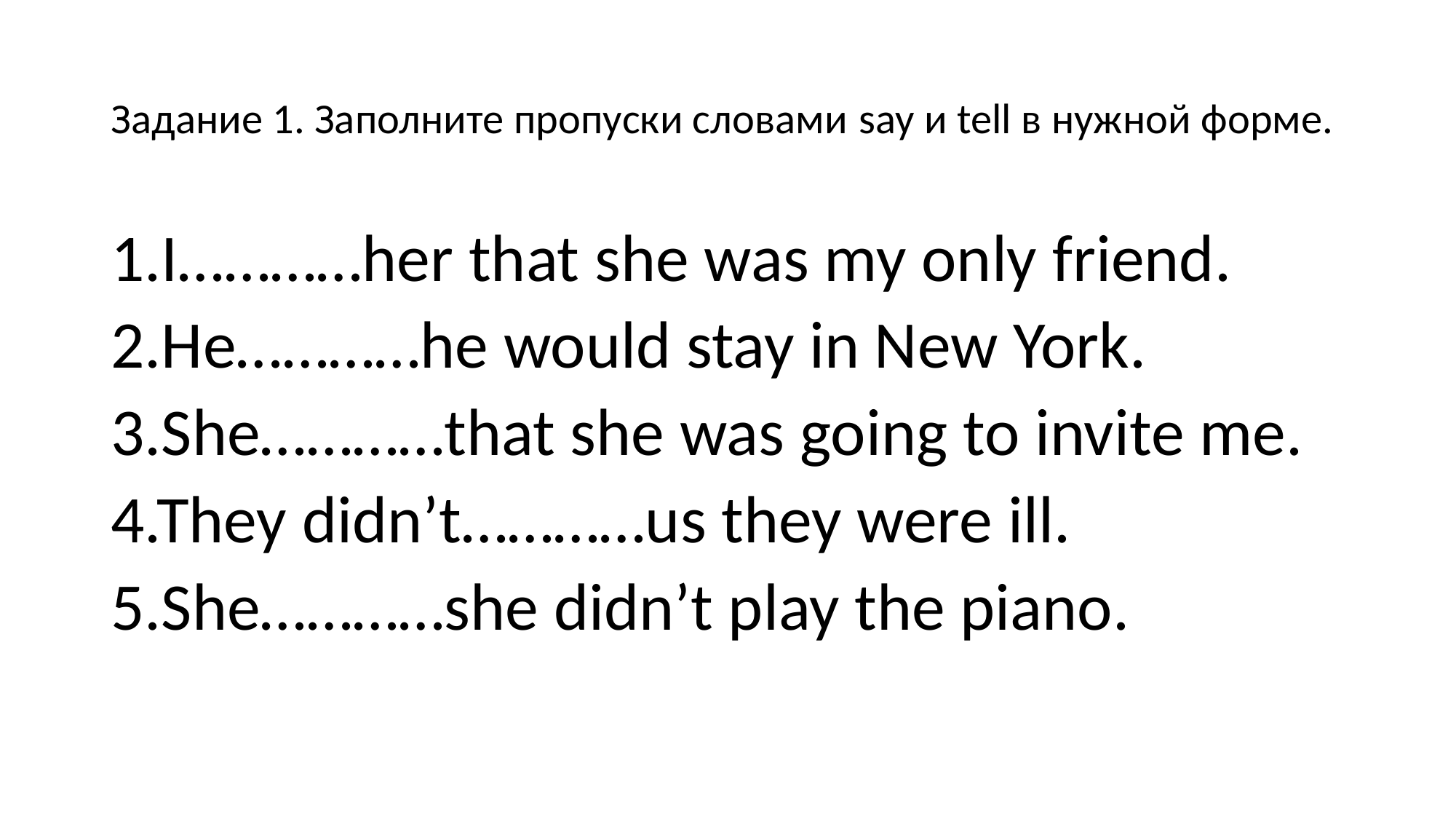

# Задание 1. Заполните пропуски словами say и tell в нужной форме.
1.I…………her that she was my only friend.
2.He…………he would stay in New York.
3.She…………that she was going to invite me.
4.They didn’t…………us they were ill.
5.She…………she didn’t play the piano.